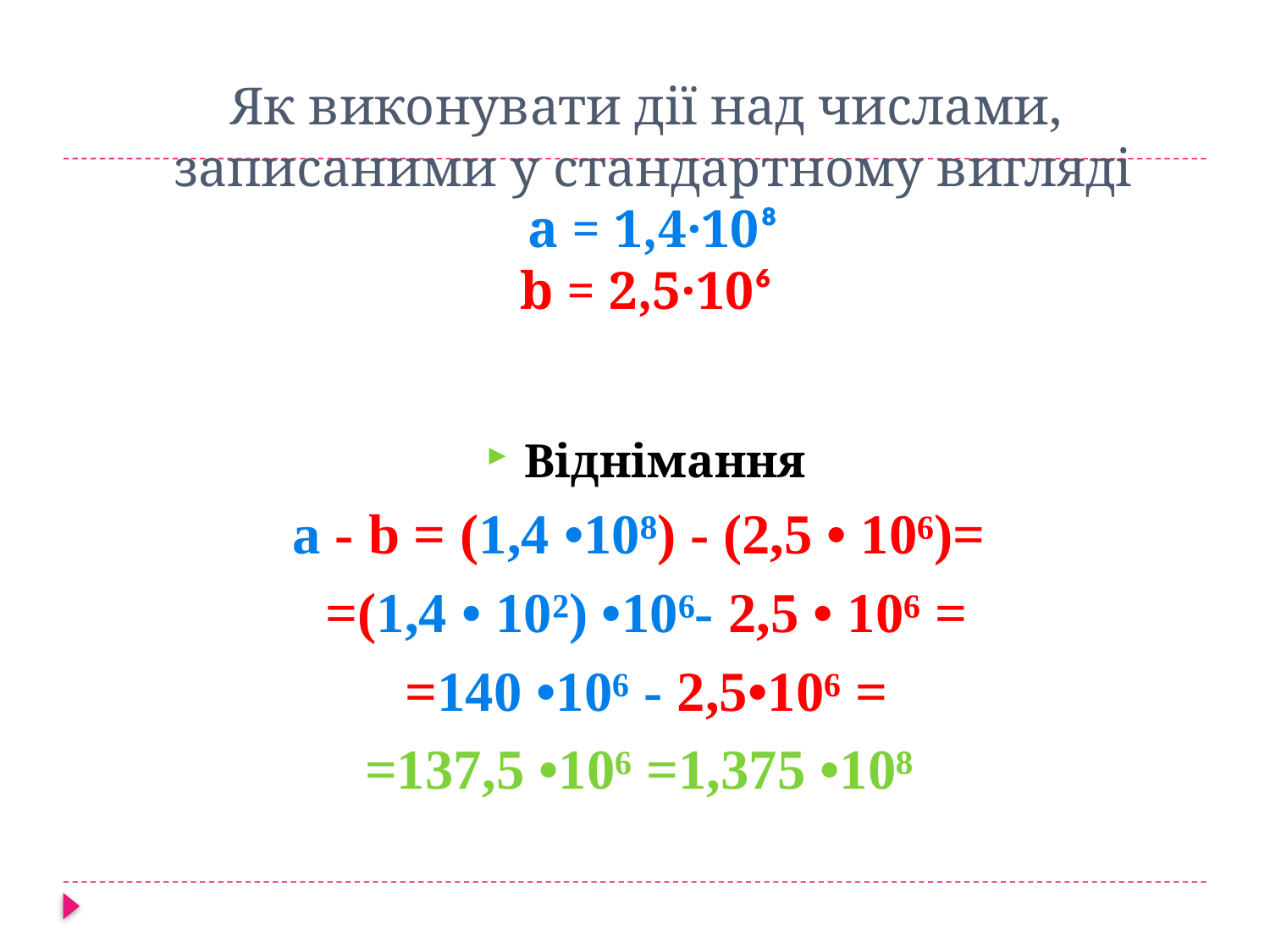

# Як виконувати дії над числами, записаними у стандартному вигляді а = 1,4·10⁸ b = 2,5·10⁶
Віднімання
а - b = (1,4 •10⁸) - (2,5 • 10⁶)=
=(1,4 • 10²) •10⁶- 2,5 • 10⁶ =
=140 •10⁶ - 2,5•10⁶ =
=137,5 •10⁶ =1,375 •10⁸